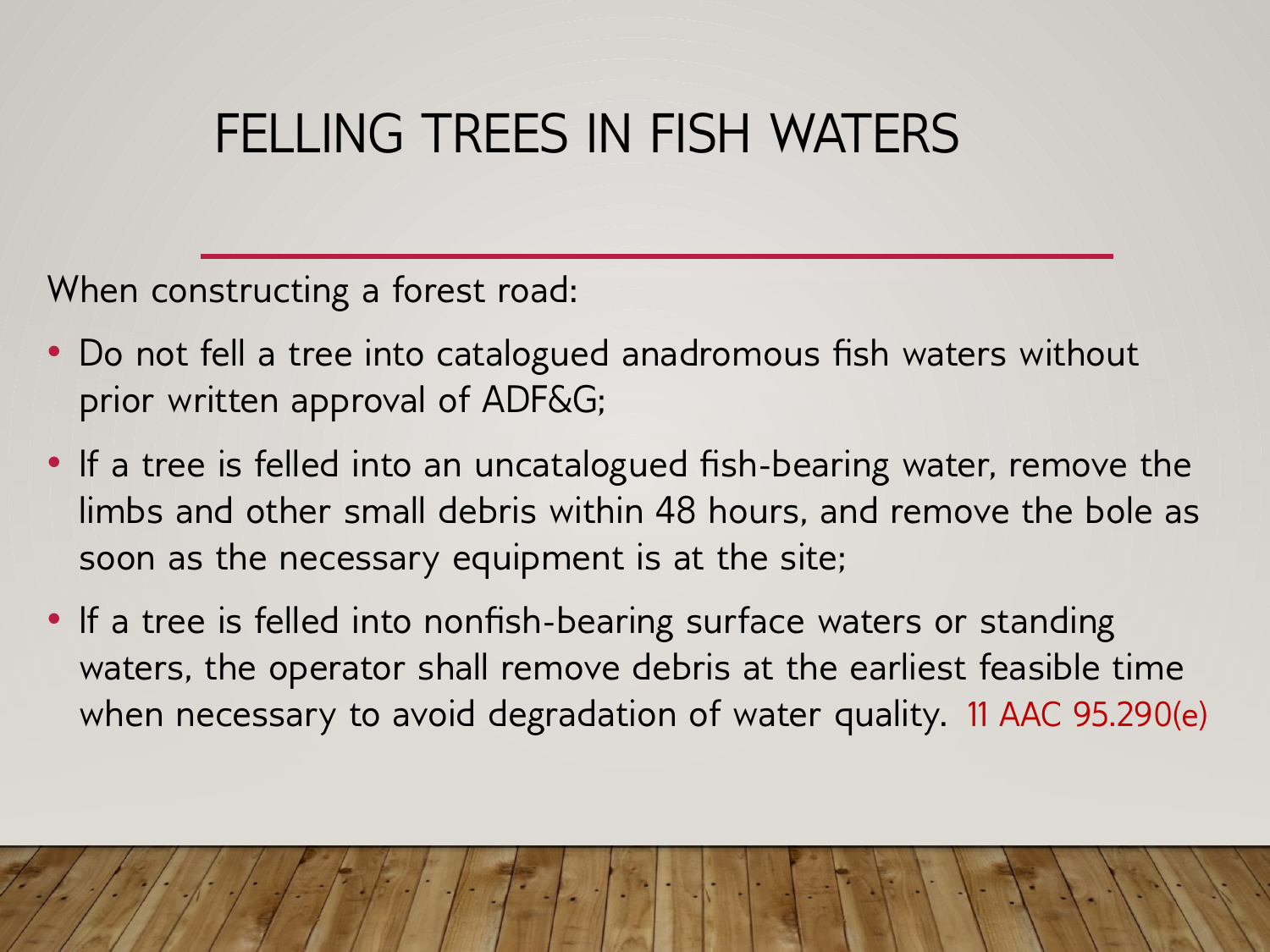

# Felling trees in fish waters
When constructing a forest road:
Do not fell a tree into catalogued anadromous fish waters without prior written approval of ADF&G;
If a tree is felled into an uncatalogued fish-bearing water, remove the limbs and other small debris within 48 hours, and remove the bole as soon as the necessary equipment is at the site;
If a tree is felled into nonfish-bearing surface waters or standing waters, the operator shall remove debris at the earliest feasible time when necessary to avoid degradation of water quality.	11 AAC 95.290(e)